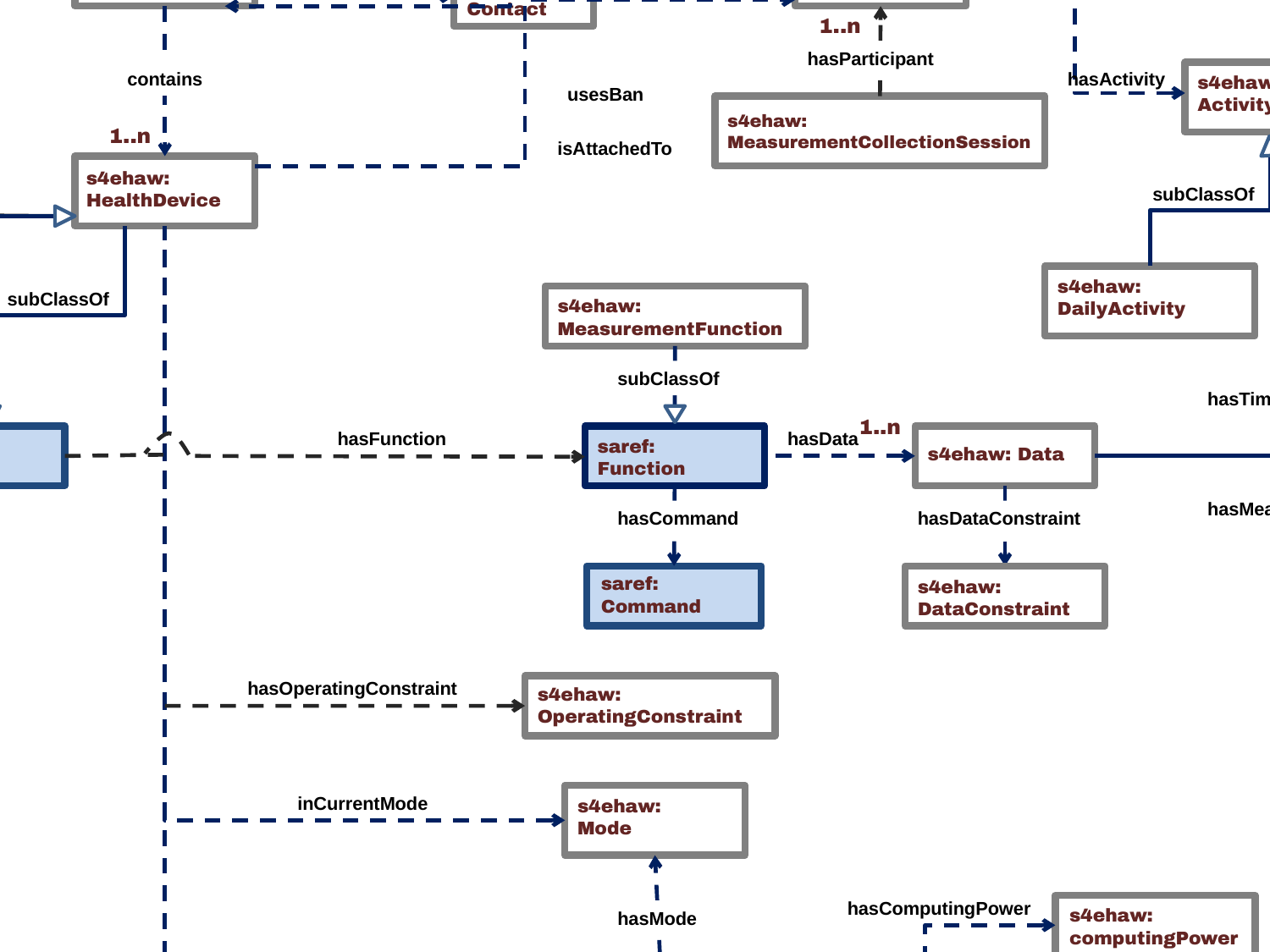

hasPatients
subClassOf
s4ehaw:
Caregiver

s4ehaw:
PeriodicBanCommunicationType

s4ehaw:
OnRequestBanCommunicationType

s4ehaw:
EventDrivenBanCommunicationType

subClassOf

s4ehaw:
Patient

subClassOf

subClassOf
subClassOf

s4ehaw:
User
subClassOf
hasResponsibleParty

s4ehaw:
BanCommunicationType

s4ehaw:
ResponsibleParty
hasHabits

s4ehaw:
Habit
followsUser

subClassOf
hasBanCommunicationType
1..1
hasPosture

s4ehaw:
Posture
s4ehaw:
Helper

hasHub
subClassOf

s4ehaw:
Ban

s4ehaw:
HealthActor

S4ehaw:
BanHub

1..n
hasContact
subClassOf

s4ehaw:
Contact
1..n

hasImpairment
s4ehaw:
Impairment
subClassOf
s4ehaw:
HealthSensor

hasParticipant
contains
hasActivity

s4ehaw:
Activity
usesBan
s4ehaw:
MeasurementCollectionSession

subClassOf
hasChronicDisease

s4ehaw:
HealthActuator

s4ehaw:
ChronicDisease
1..n
isAttachedTo

s4ehaw:
HealthDevice
subClassOf
subClassOf
subClassOf

S4ehaw:
HealthWearable

s4ehaw:
DailyActivity
s4ehaw:
NocturnalActivity
subClassOf

s4ehaw:
MeasurementFunction
subClassOf
hasTimeSeriesMeasurements

s4ehaw:
TimeSeriesMeasurements

1..n
subClassOf
hasData
hasFunction

saref:
Function

s4ehaw: Data

s4ehaw:
FunctionalDevice
saref:
Device

hasMeasurement

saref: Measurement
hasCommand
hasDataConstraint

saref:
Command

s4ehaw:
DataConstraint
hasOperatingConstraint

s4ehaw:
OperatingConstraint
inCurrentMode

s4ehaw:
Mode
hasComputingPower

s4ehaw:
computingPower
hasMode
hasDeviceCharacteristic

s4ehaw:
DeviceCharacteristic
hasPowerSource

s4ehaw:
PowerSource
hasInterface

s4ehaw:
Interface
presents
offers
saref:
Service

s4ehaw:
ServiceProfile
supports

s4ehaw:
ServiceGrounding
isDescribedBy

s4ehaw:
ServiceProcess